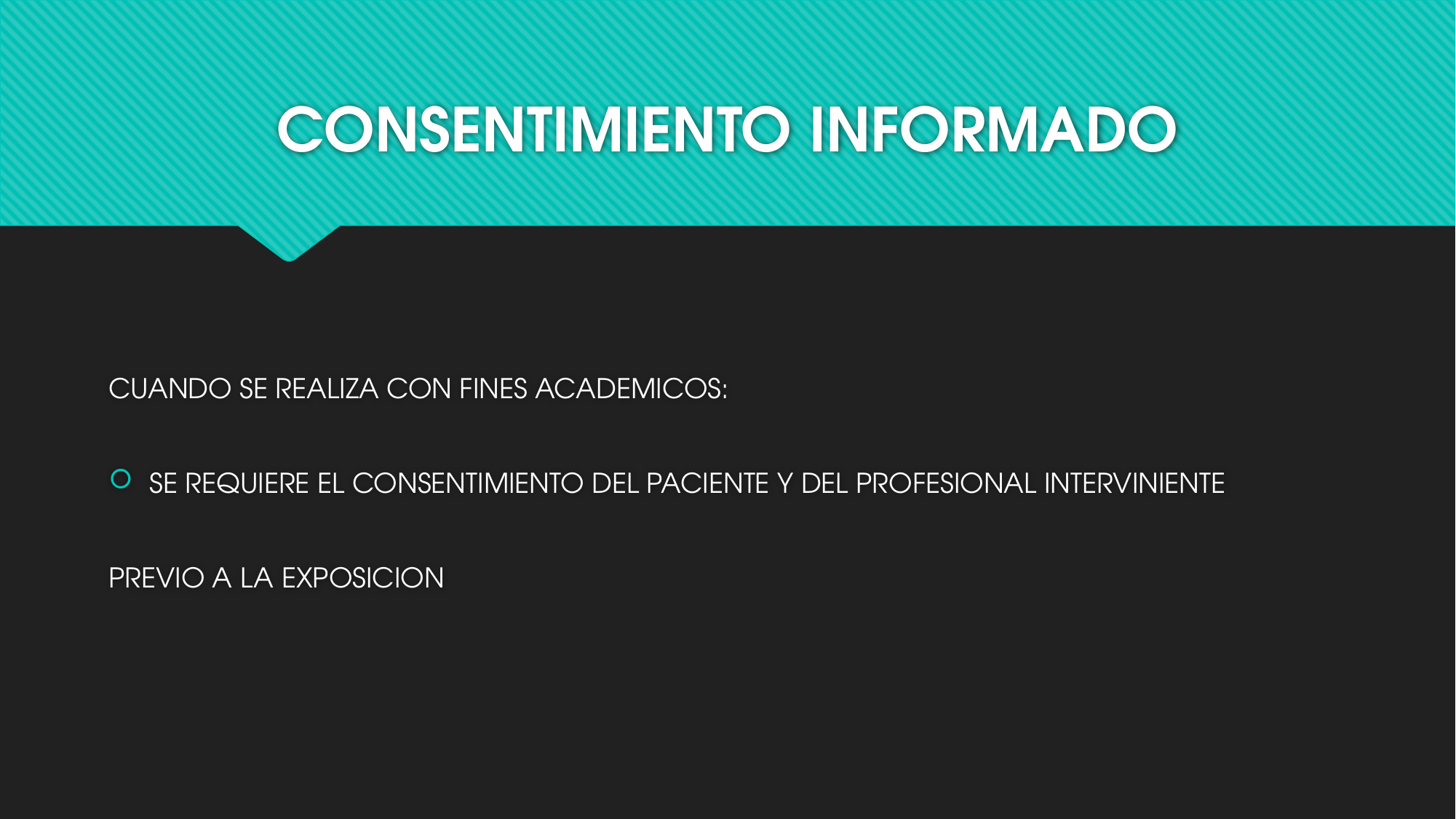

# CONSENTIMIENTO INFORMADO
CUANDO SE REALIZA CON FINES ACADEMICOS:

SE REQUIERE EL CONSENTIMIENTO DEL PACIENTE Y DEL PROFESIONAL INTERVINIENTE

PREVIO A LA EXPOSICION